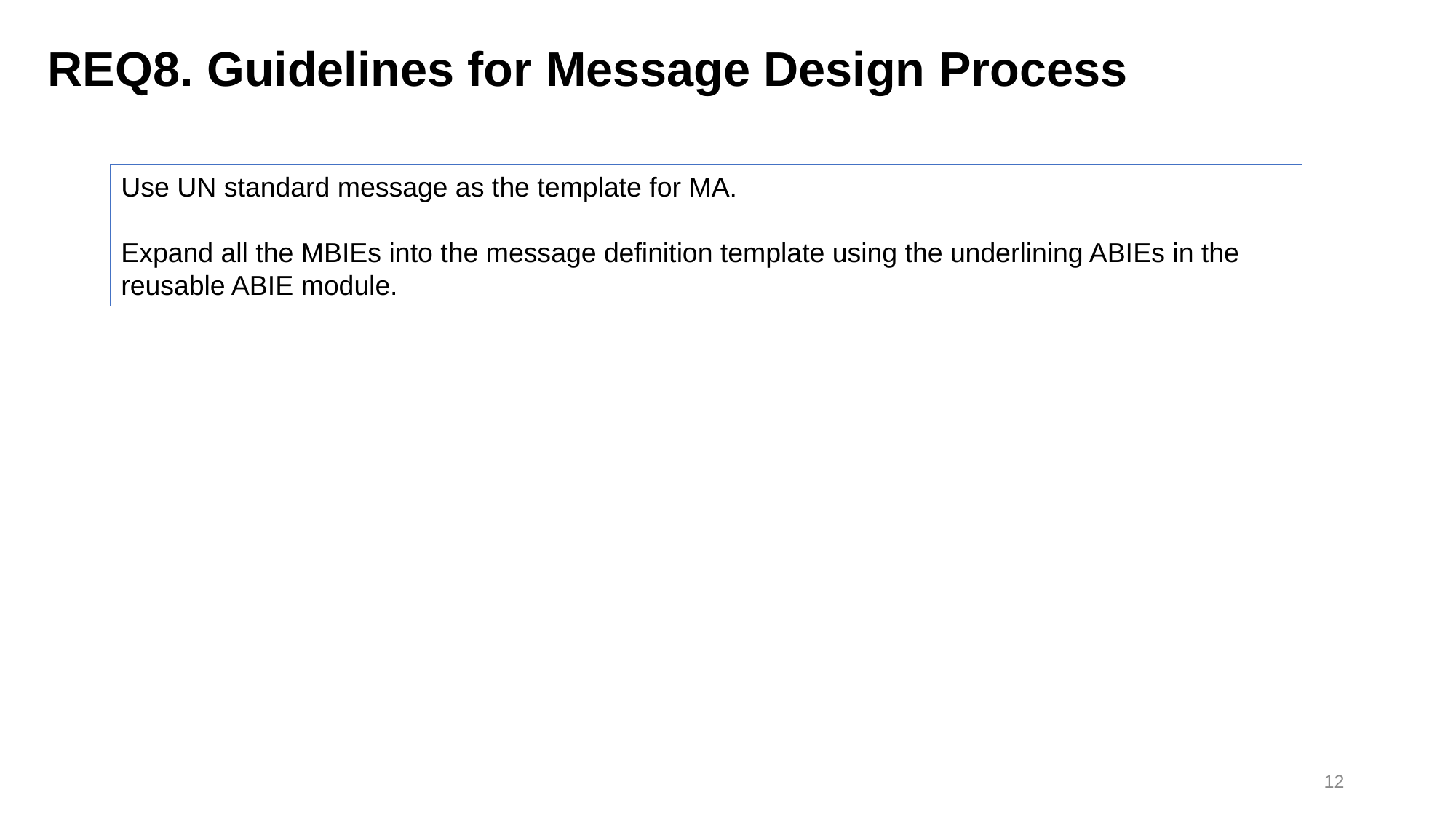

REQ8. Guidelines for Message Design Process
Use UN standard message as the template for MA.

Expand all the MBIEs into the message definition template using the underlining ABIEs in the reusable ABIE module.
12